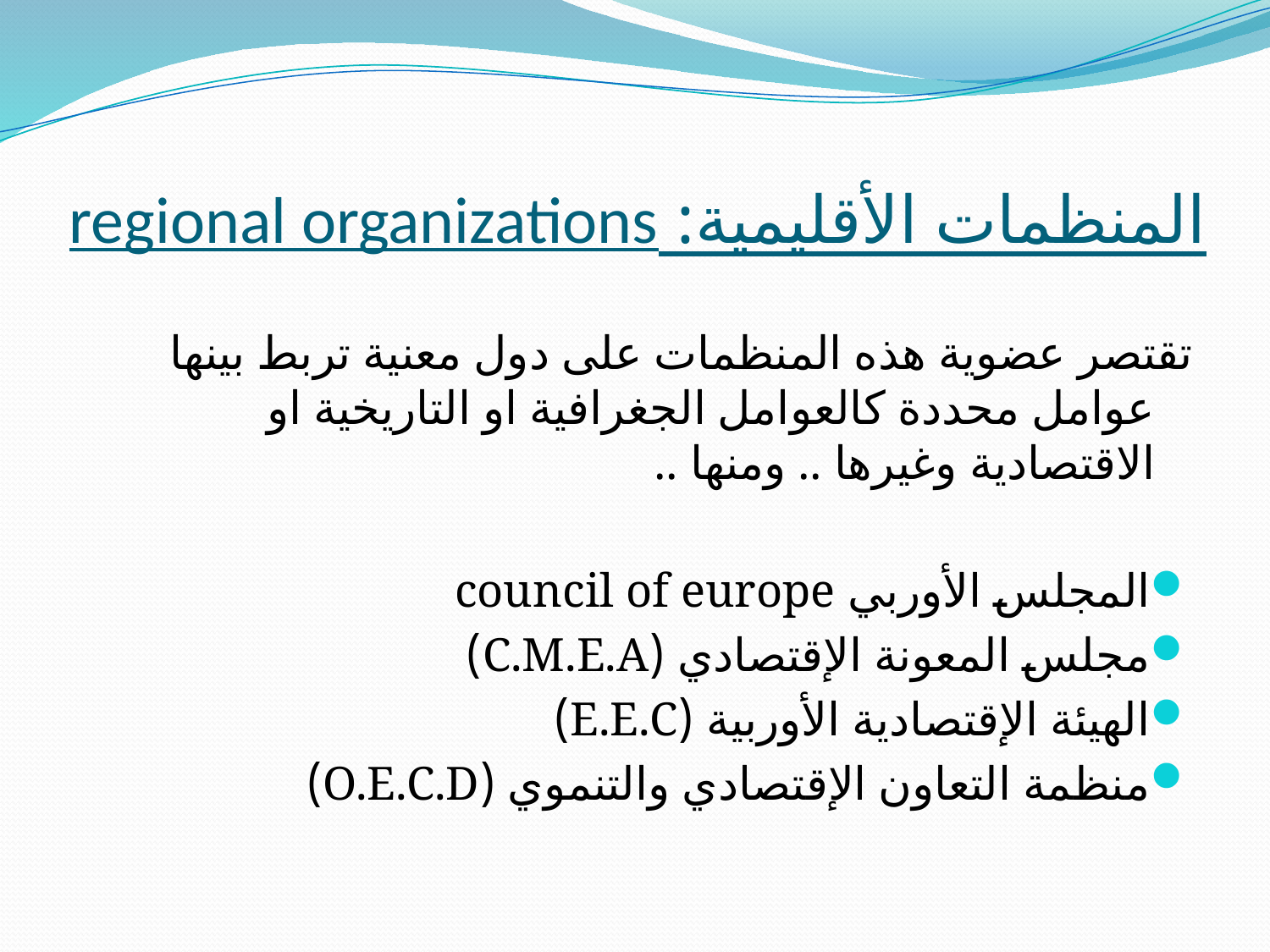

# المنظمات الأقليمية: regional organizations
تقتصر عضوية هذه المنظمات على دول معنية تربط بينها عوامل محددة كالعوامل الجغرافية او التاريخية او الاقتصادية وغيرها .. ومنها ..

المجلس الأوربي council of europe
مجلس المعونة الإقتصادي (C.M.E.A)
الهيئة الإقتصادية الأوربية (E.E.C)
منظمة التعاون الإقتصادي والتنموي (O.E.C.D)